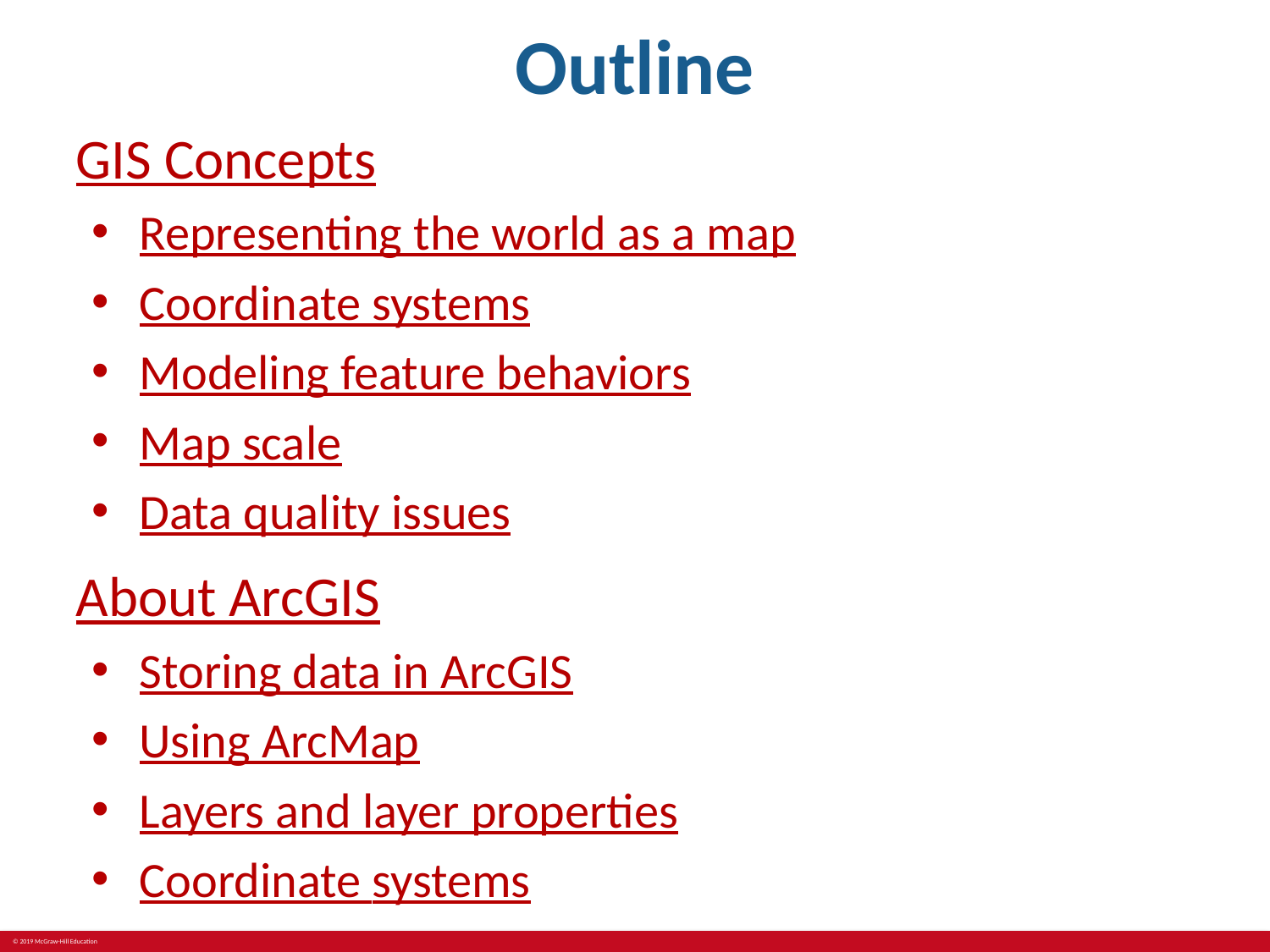

# Outline
GIS Concepts
Representing the world as a map
Coordinate systems
Modeling feature behaviors
Map scale
Data quality issues
About ArcGIS
Storing data in ArcGIS
Using ArcMap
Layers and layer properties
Coordinate systems